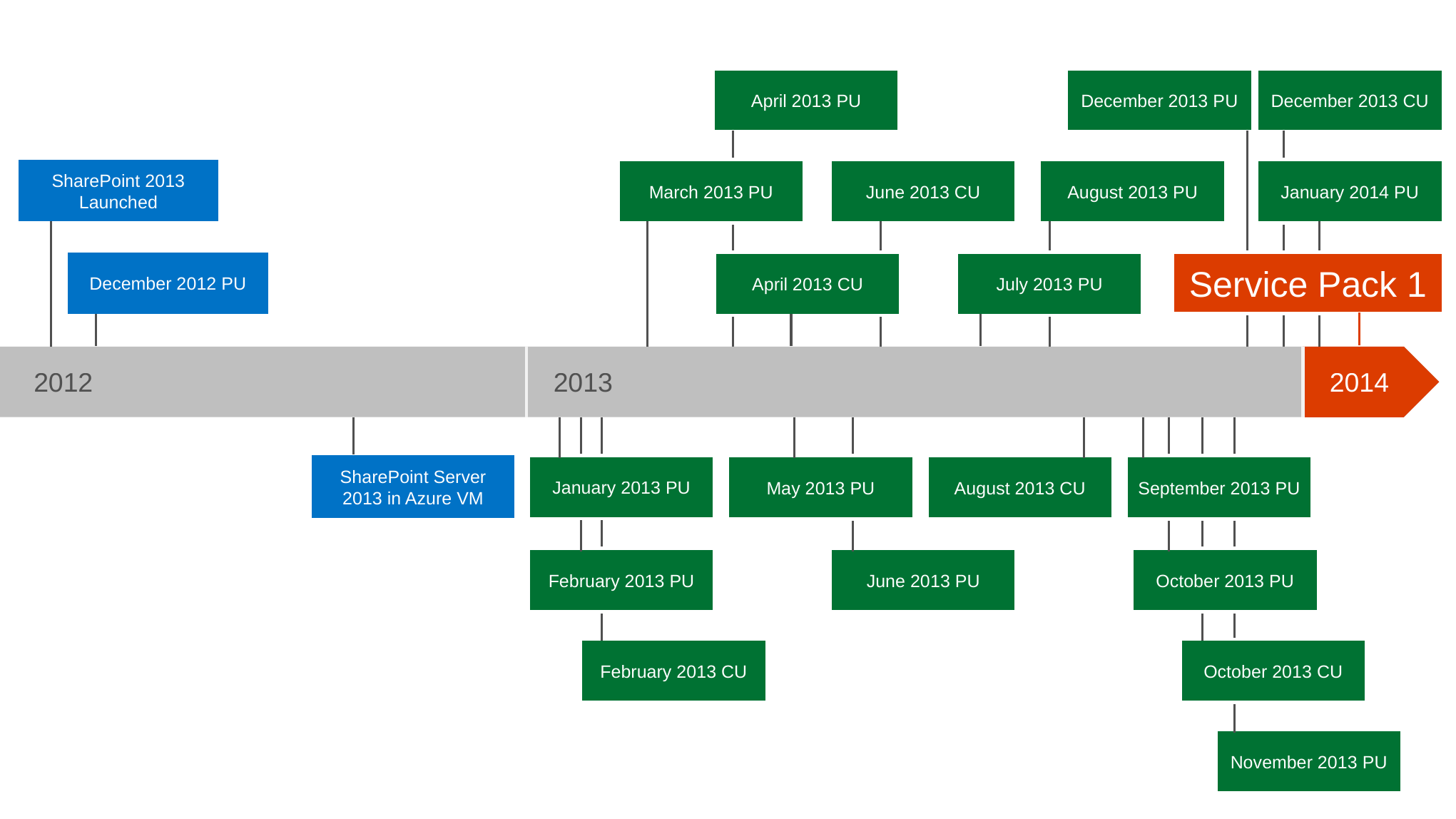

April 2013 PU
December 2013 PU
December 2013 CU
SharePoint 2013 Launched
March 2013 PU
June 2013 CU
August 2013 PU
January 2014 PU
December 2012 PU
Service Pack 1
April 2013 CU
July 2013 PU

2014

2012
2013
2014
SharePoint Server 2013 in Azure VM
January 2013 PU
May 2013 PU
August 2013 CU
September 2013 PU
February 2013 PU
June 2013 PU
October 2013 PU
February 2013 CU
October 2013 CU
November 2013 PU